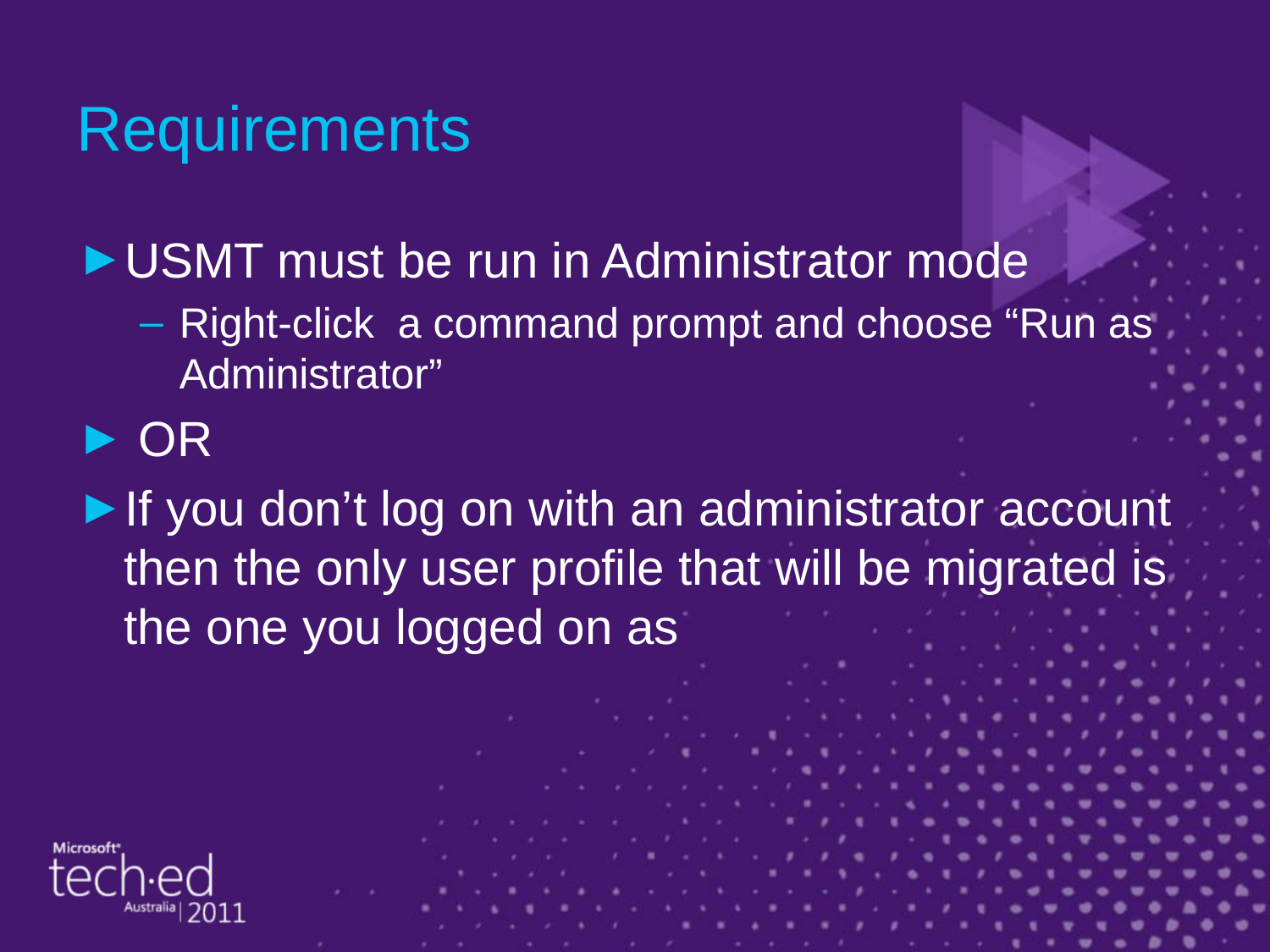

# Requirements
USMT must be run in Administrator mode
Right-click  a command prompt and choose “Run as Administrator”
 OR
If you don’t log on with an administrator account then the only user profile that will be migrated is the one you logged on as